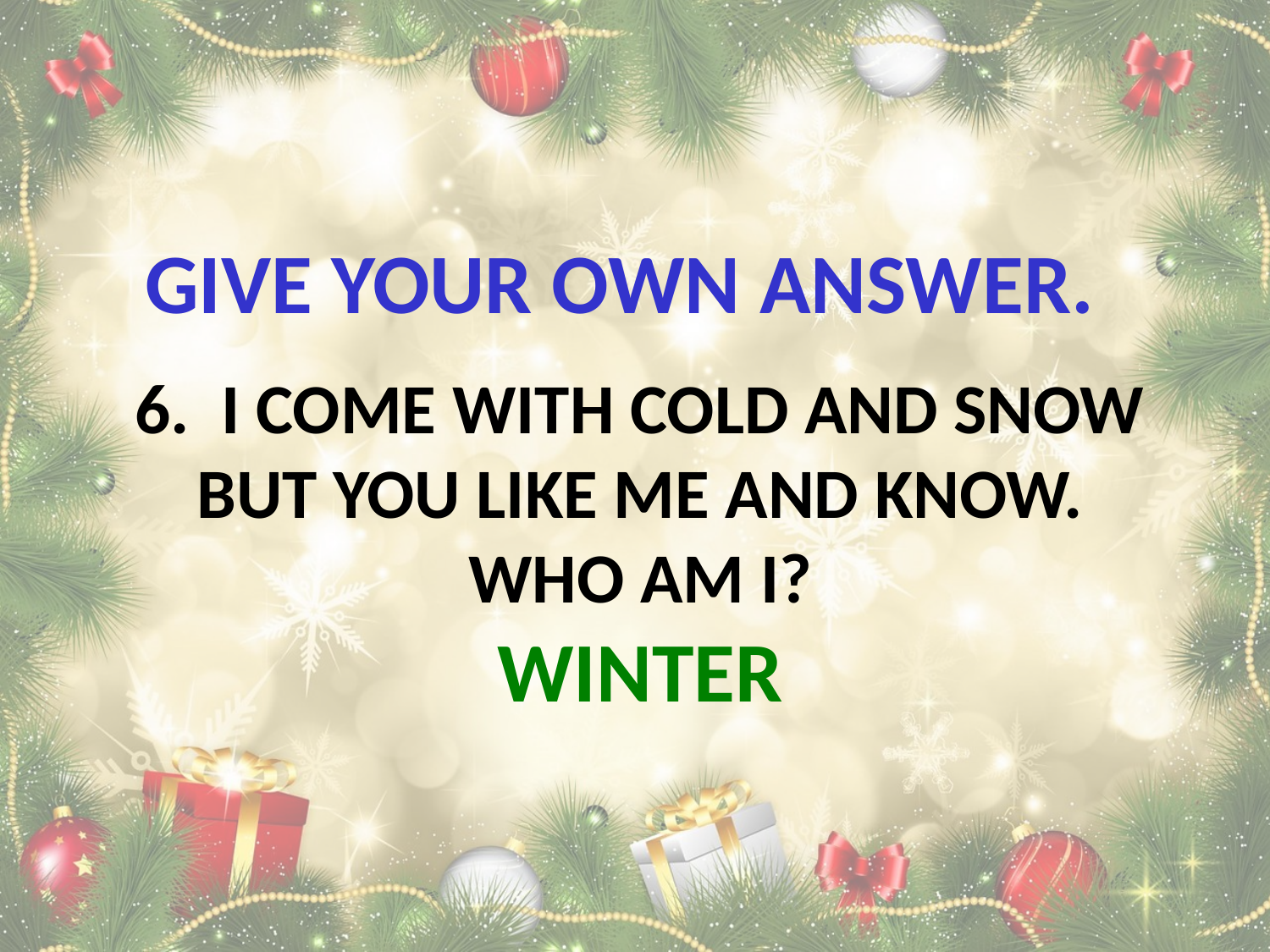

GIVE YOUR OWN ANSWER.
# 6.  I come with cold and snow but you like me and know. Who am I? winter